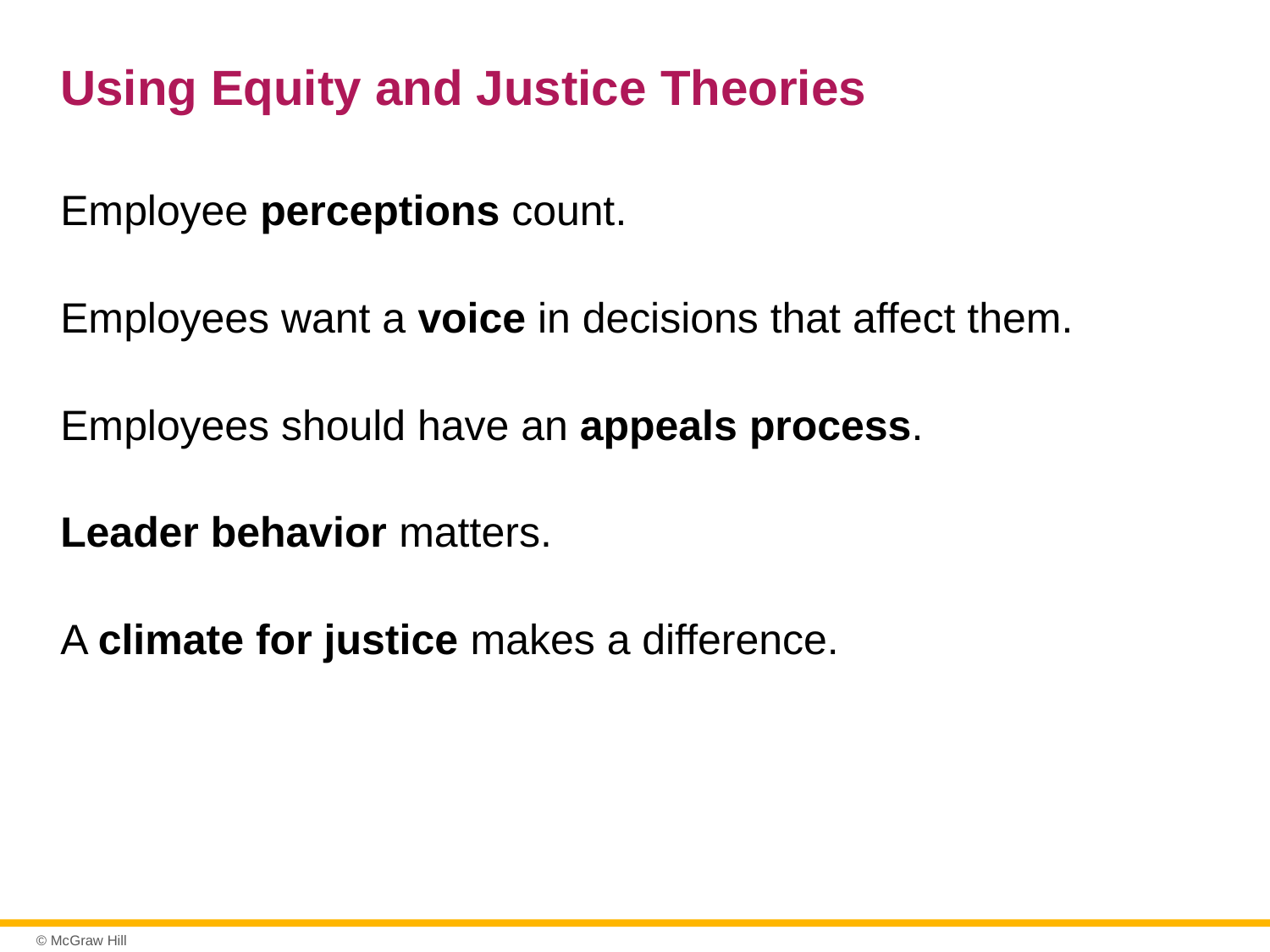

# Using Equity and Justice Theories
Employee perceptions count.
Employees want a voice in decisions that affect them.
Employees should have an appeals process.
Leader behavior matters.
A climate for justice makes a difference.